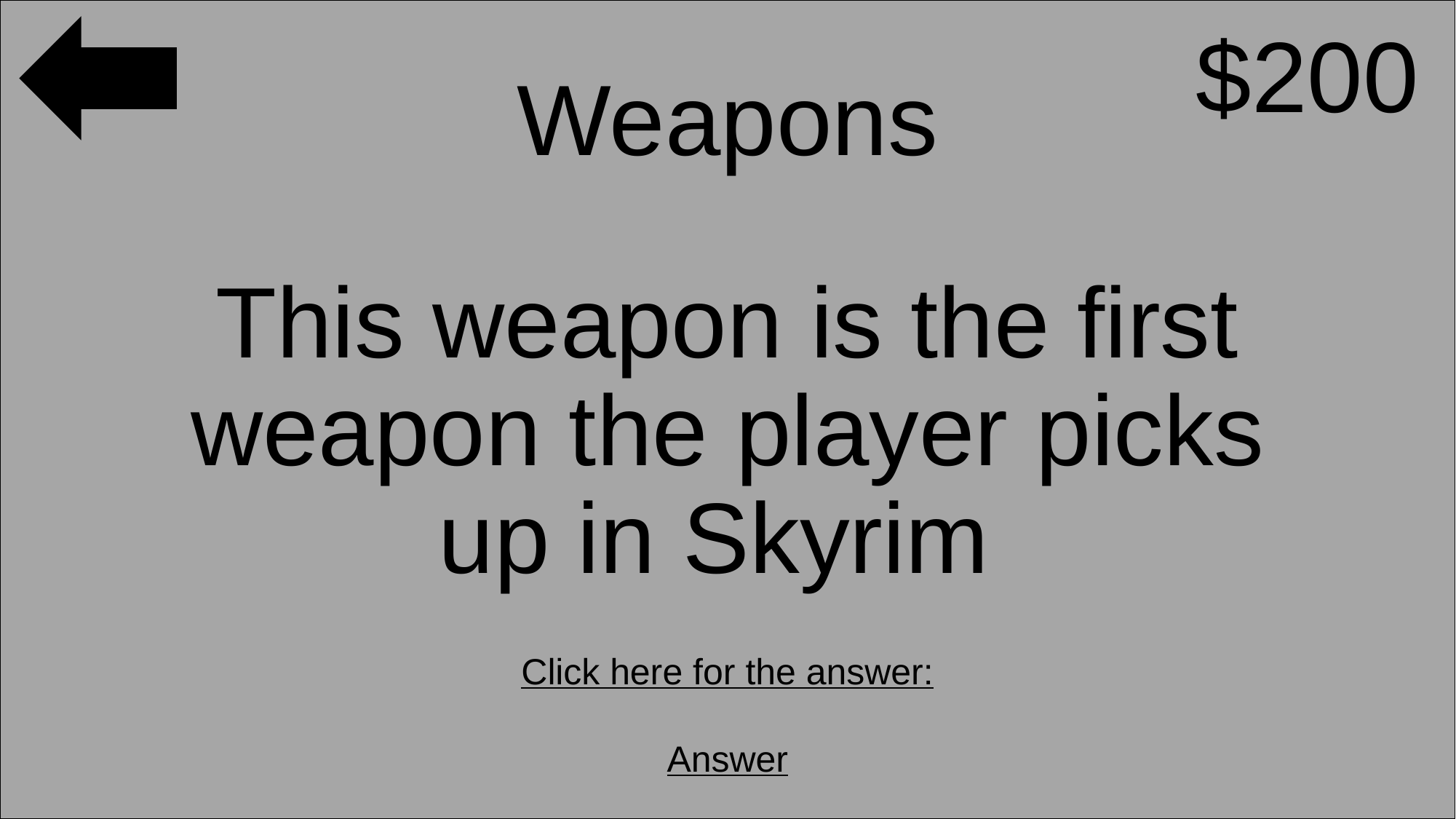

$200

#
Weapons

This weapon is the first weapon the player picks up in Skyrim

Click here for the answer:

Answer